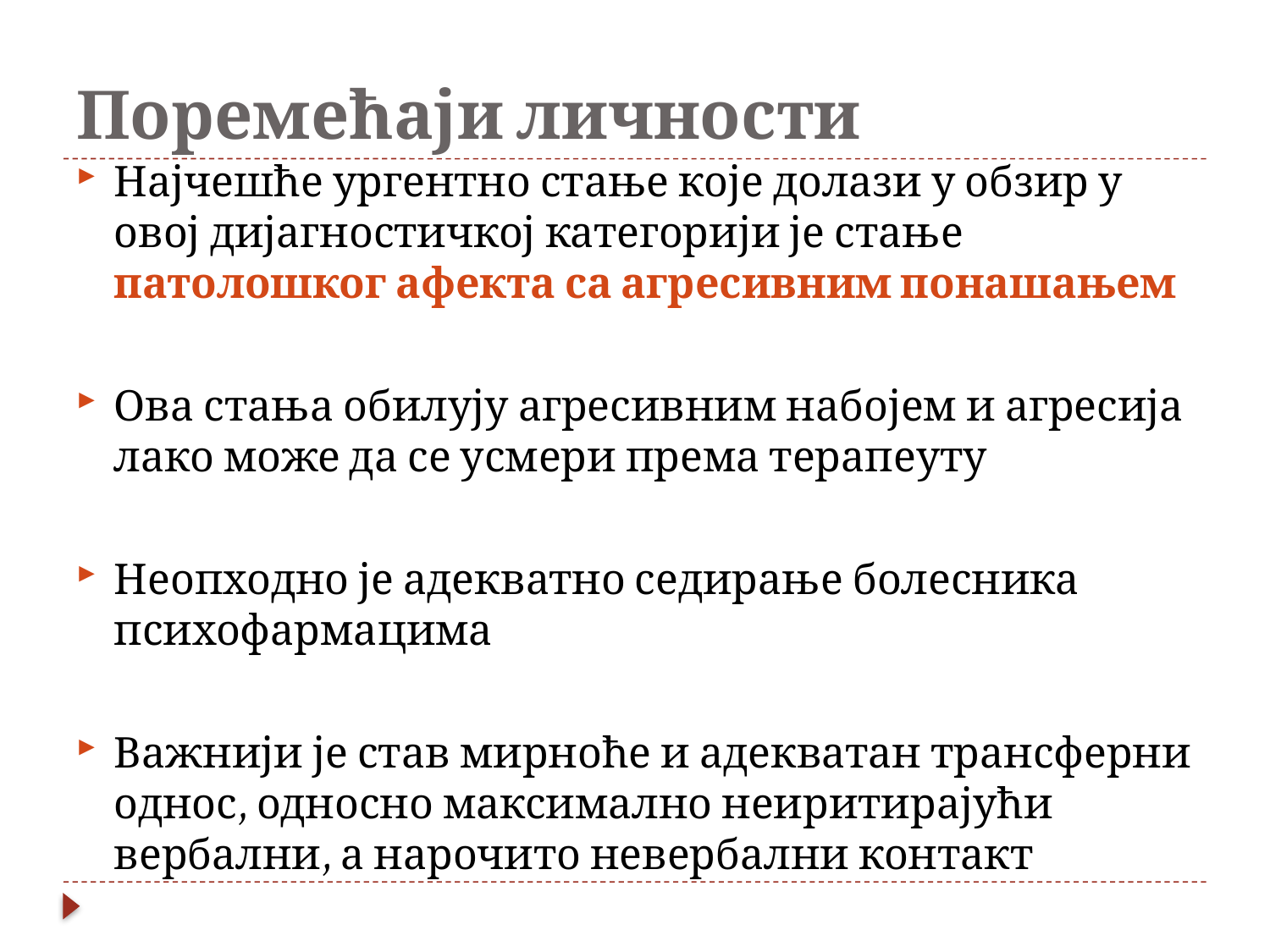

# Поремећаји личности
Најчешће ургентно стање које долази у обзир у овој дијагностичкој категорији је стање патолошког афекта са агресивним понашањем

Ова стања обилују агресивним набојем и агресија лако може да се усмери према терапеуту

Неопходно је адекватно седирање болесника психофармацима

Важнији је став мирноће и адекватан трансферни однос, односно максимално неиритирајући вербални, а нарочито невербални контакт